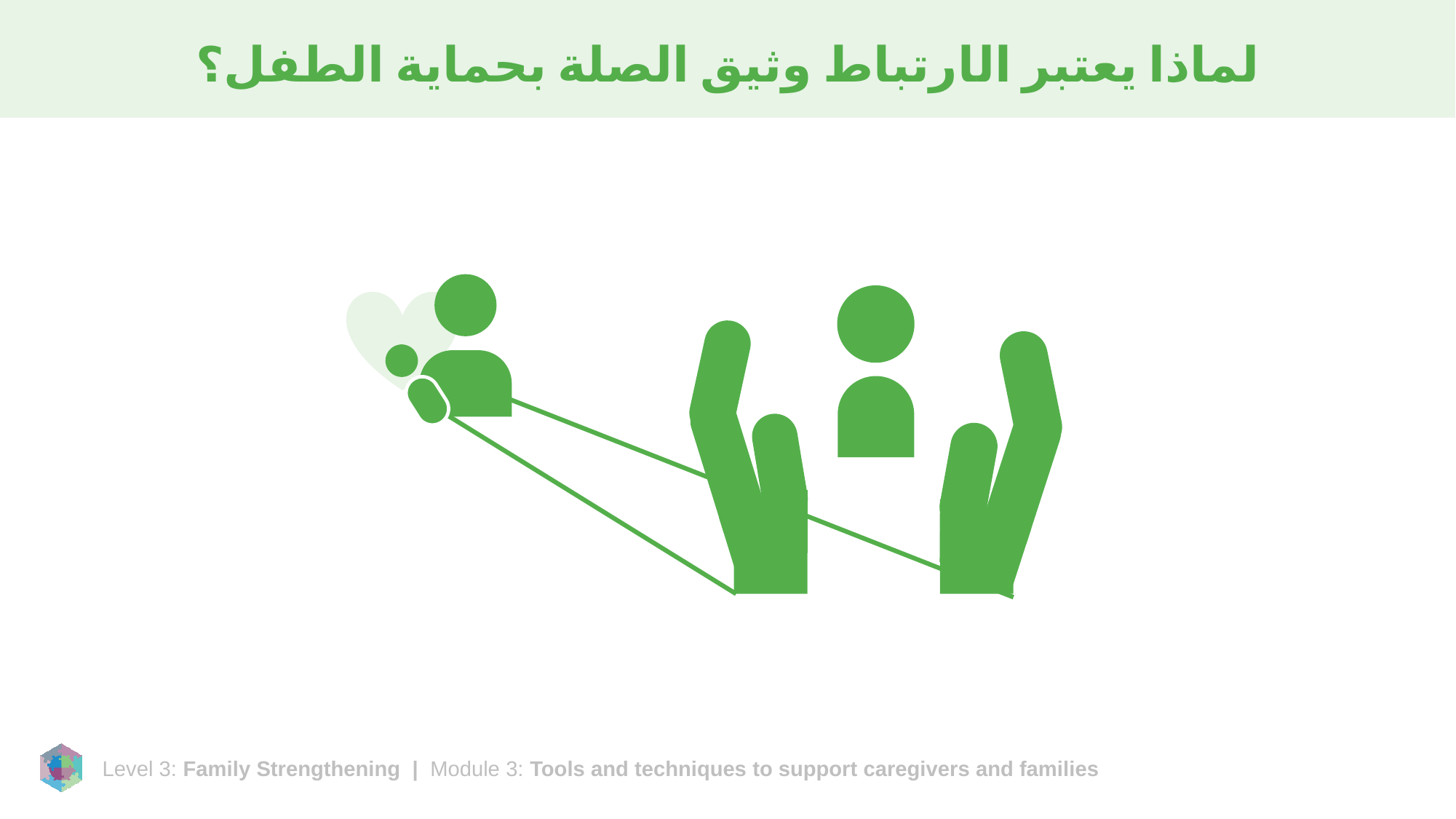

# لماذا يعتبر الارتباط وثيق الصلة بحماية الطفل؟